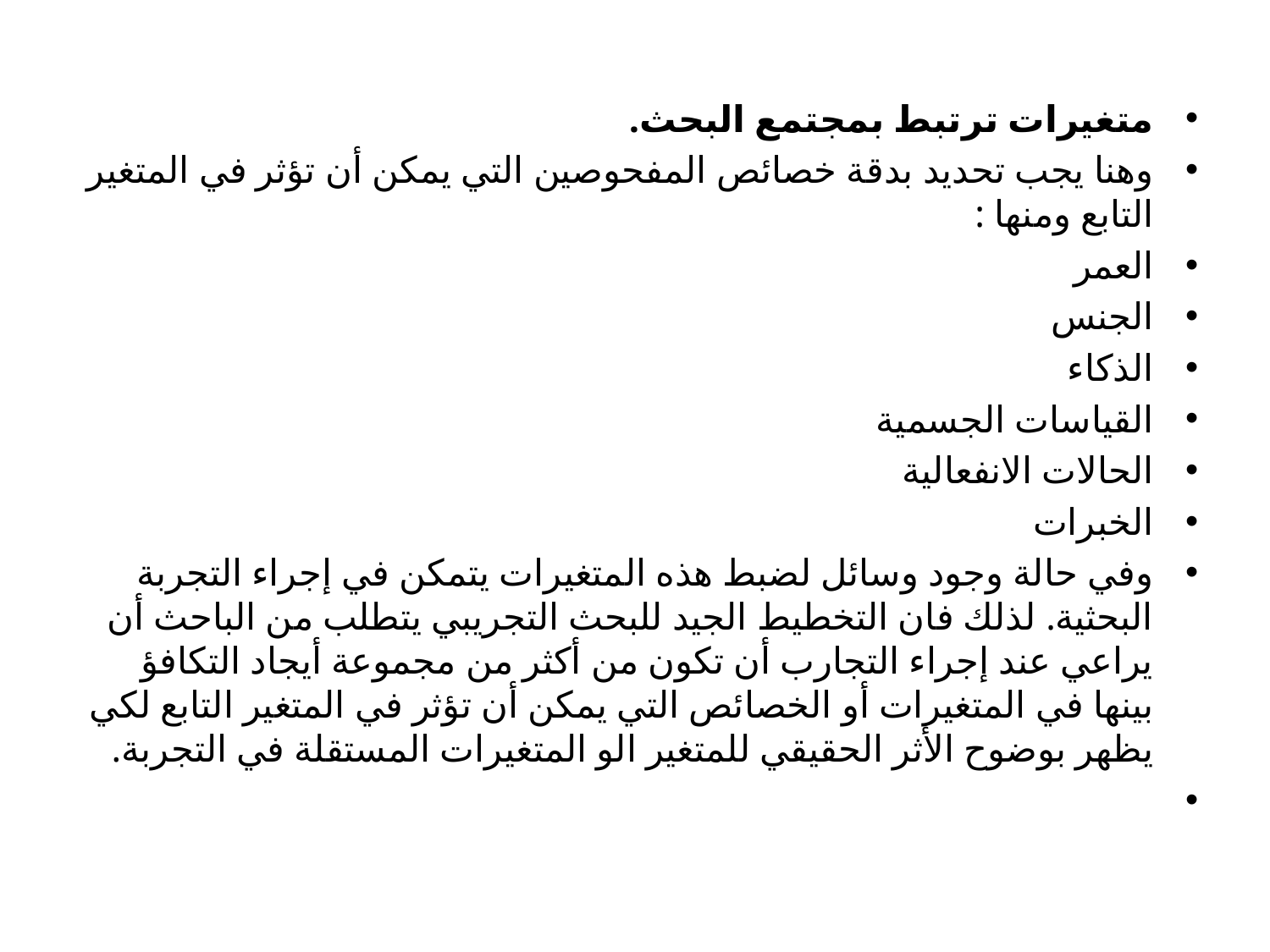

متغيرات ترتبط بمجتمع البحث.
وهنا يجب تحديد بدقة خصائص المفحوصين التي يمكن أن تؤثر في المتغير التابع ومنها :
العمر
الجنس
الذكاء
القياسات الجسمية
الحالات الانفعالية
الخبرات
وفي حالة وجود وسائل لضبط هذه المتغيرات يتمكن في إجراء التجربة البحثية. لذلك فان التخطيط الجيد للبحث التجريبي يتطلب من الباحث أن يراعي عند إجراء التجارب أن تكون من أكثر من مجموعة أيجاد التكافؤ بينها في المتغيرات أو الخصائص التي يمكن أن تؤثر في المتغير التابع لكي يظهر بوضوح الأثر الحقيقي للمتغير الو المتغيرات المستقلة في التجربة.